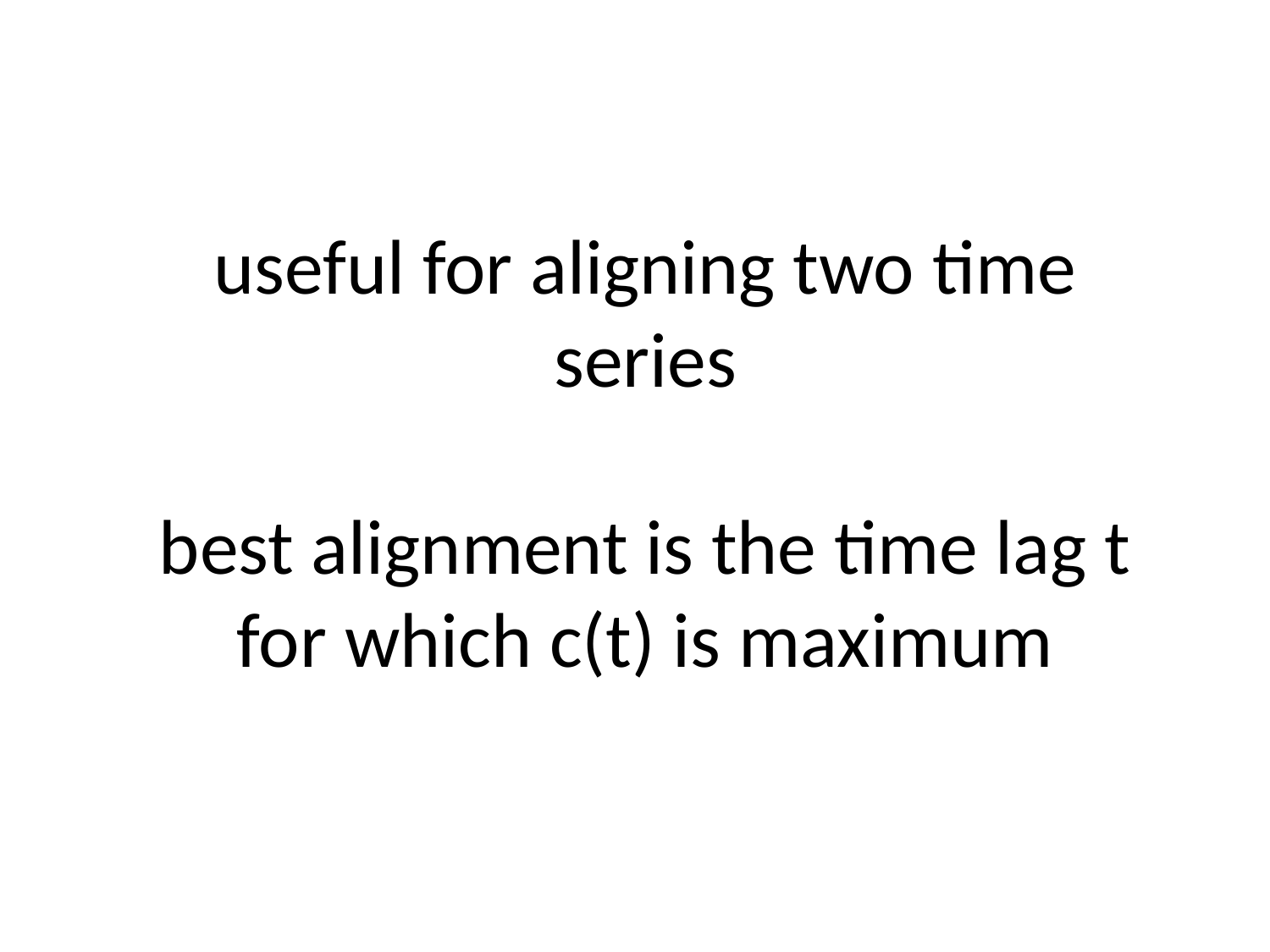

# useful for aligning two time series best alignment is the time lag t for which c(t) is maximum